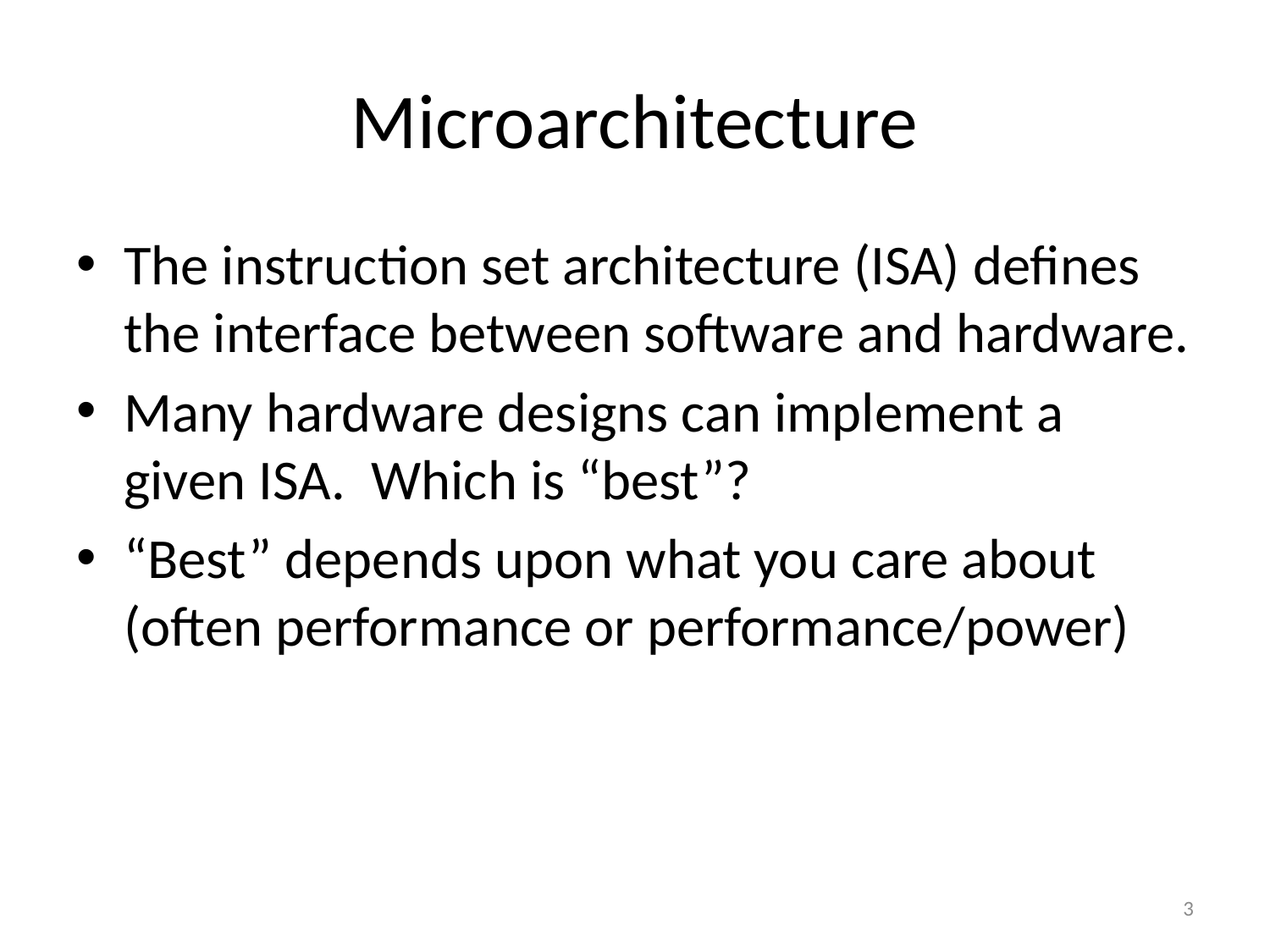

# Microarchitecture
The instruction set architecture (ISA) defines the interface between software and hardware.
Many hardware designs can implement a given ISA.  Which is “best”?
“Best” depends upon what you care about (often performance or performance/power)
3